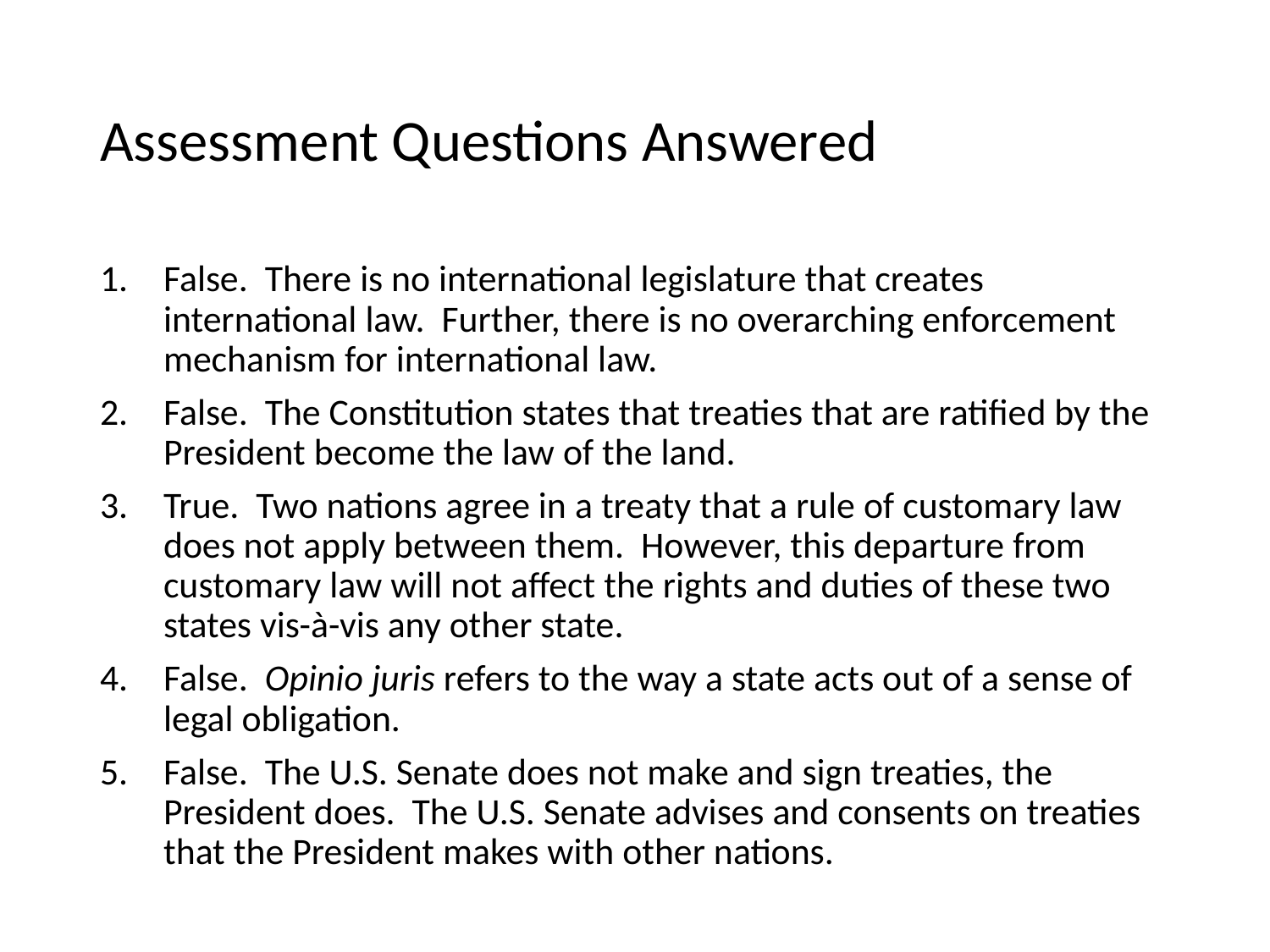

# Assessment Questions Answered
False.  There is no international legislature that creates international law.  Further, there is no overarching enforcement mechanism for international law.
False.  The Constitution states that treaties that are ratified by the President become the law of the land.
True.  Two nations agree in a treaty that a rule of customary law does not apply between them.  However, this departure from customary law will not affect the rights and duties of these two states vis-à-vis any other state.
False.  Opinio juris refers to the way a state acts out of a sense of legal obligation.
False.  The U.S. Senate does not make and sign treaties, the President does.  The U.S. Senate advises and consents on treaties that the President makes with other nations.